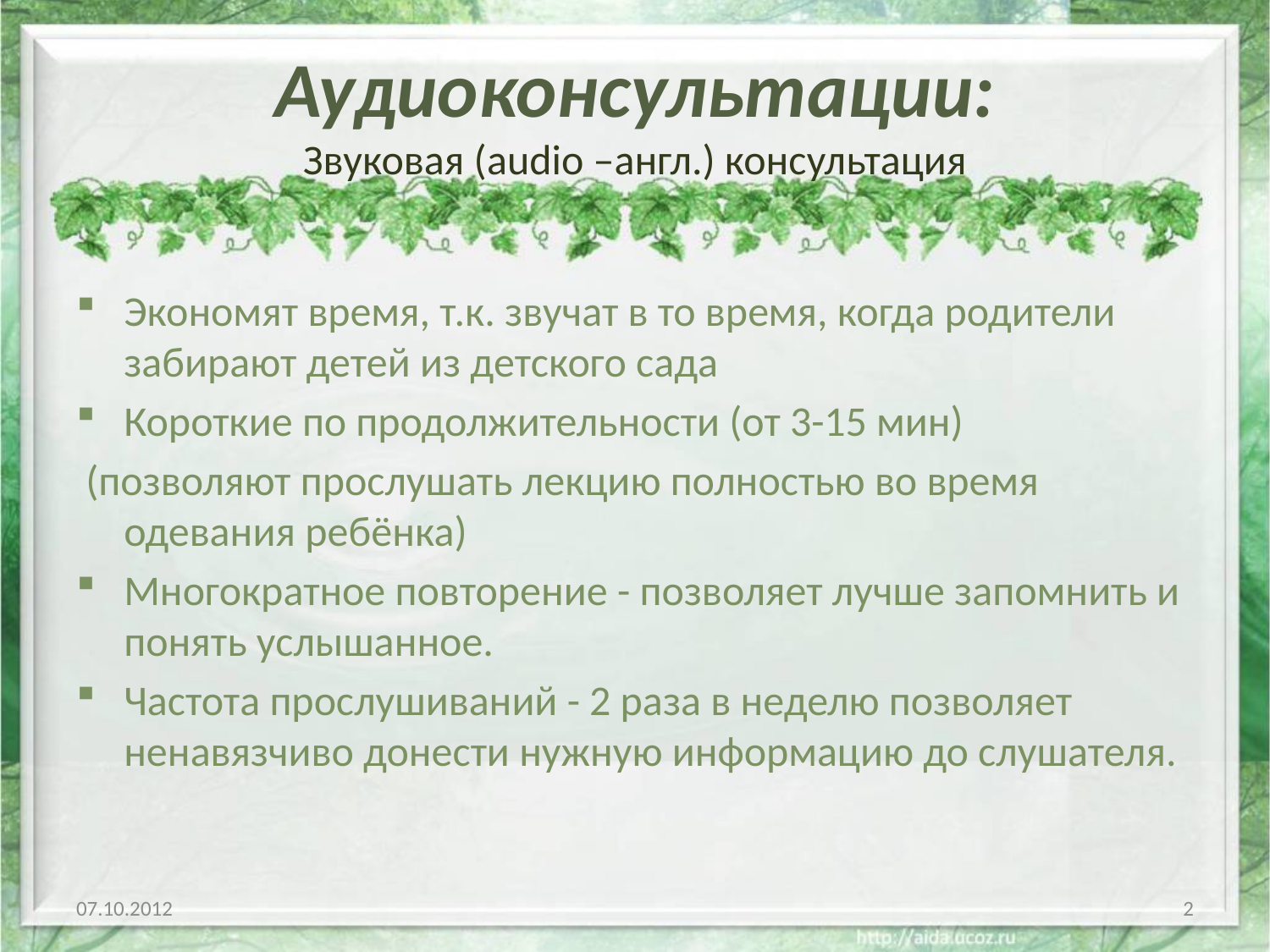

# Аудиоконсультации: Звуковая (audio –англ.) консультация
Экономят время, т.к. звучат в то время, когда родители забирают детей из детского сада
Короткие по продолжительности (от 3-15 мин)
 (позволяют прослушать лекцию полностью во время одевания ребёнка)
Многократное повторение - позволяет лучше запомнить и понять услышанное.
Частота прослушиваний - 2 раза в неделю позволяет ненавязчиво донести нужную информацию до слушателя.

07.10.2012
2